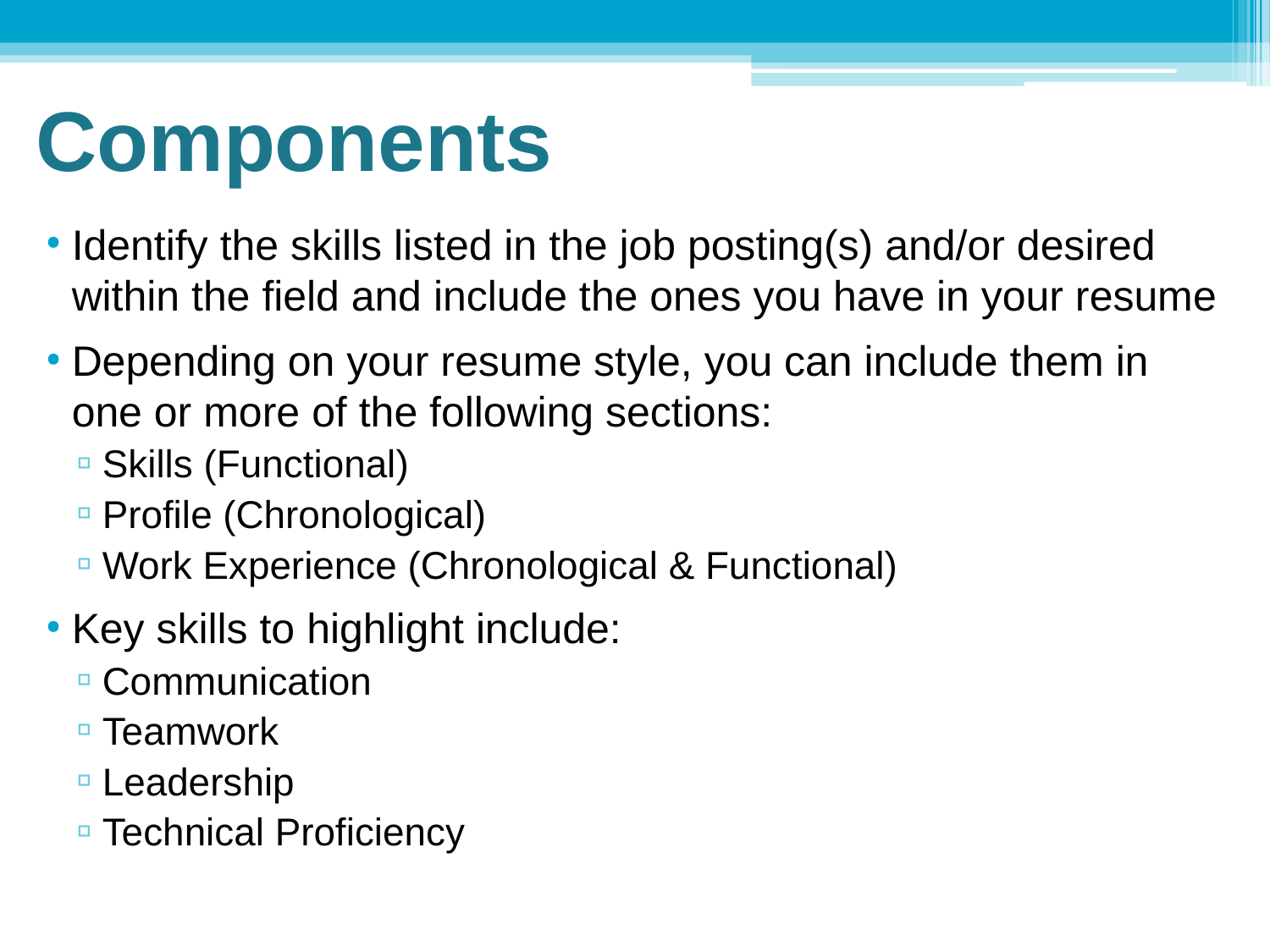

# Components
Identify the skills listed in the job posting(s) and/or desired within the field and include the ones you have in your resume
Depending on your resume style, you can include them in  one or more of the following sections:
Skills (Functional)
Profile (Chronological)
Work Experience (Chronological & Functional)
Key skills to highlight include:
Communication
Teamwork
Leadership
Technical Proficiency